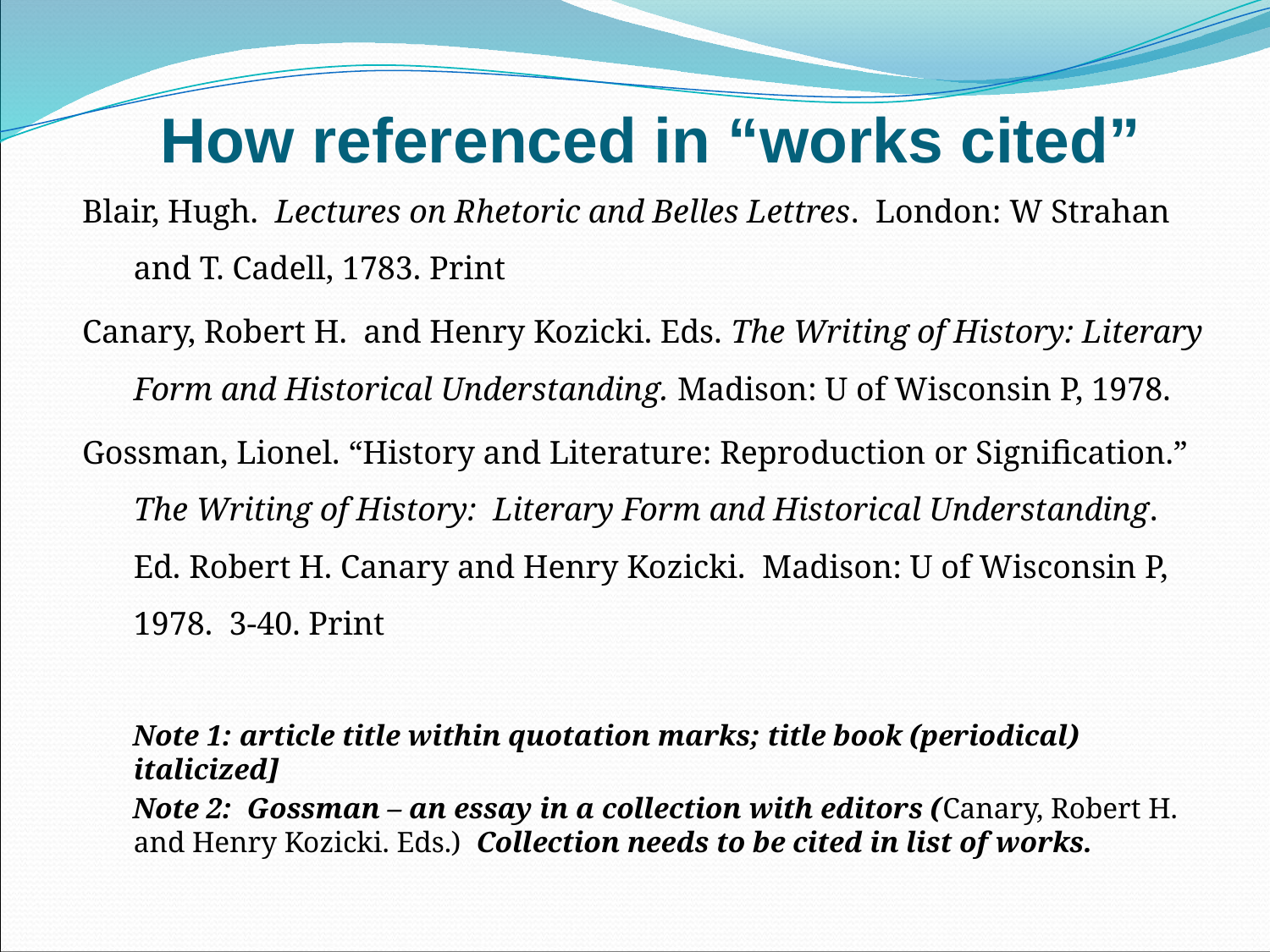

# How referenced in “works cited”
Blair, Hugh.  Lectures on Rhetoric and Belles Lettres.  London: W Strahan and T. Cadell, 1783. Print
Canary, Robert H.  and Henry Kozicki. Eds. The Writing of History: Literary Form and Historical Understanding. Madison: U of Wisconsin P, 1978.
Gossman, Lionel. “History and Literature: Reproduction or Signification.”  The Writing of History:  Literary Form and Historical Understanding.  Ed. Robert H. Canary and Henry Kozicki.  Madison: U of Wisconsin P, 1978.  3-40. Print

Note 1: article title within quotation marks; title book (periodical) italicized]
Note 2:  Gossman – an essay in a collection with editors (Canary, Robert H.  and Henry Kozicki. Eds.)  Collection needs to be cited in list of works.